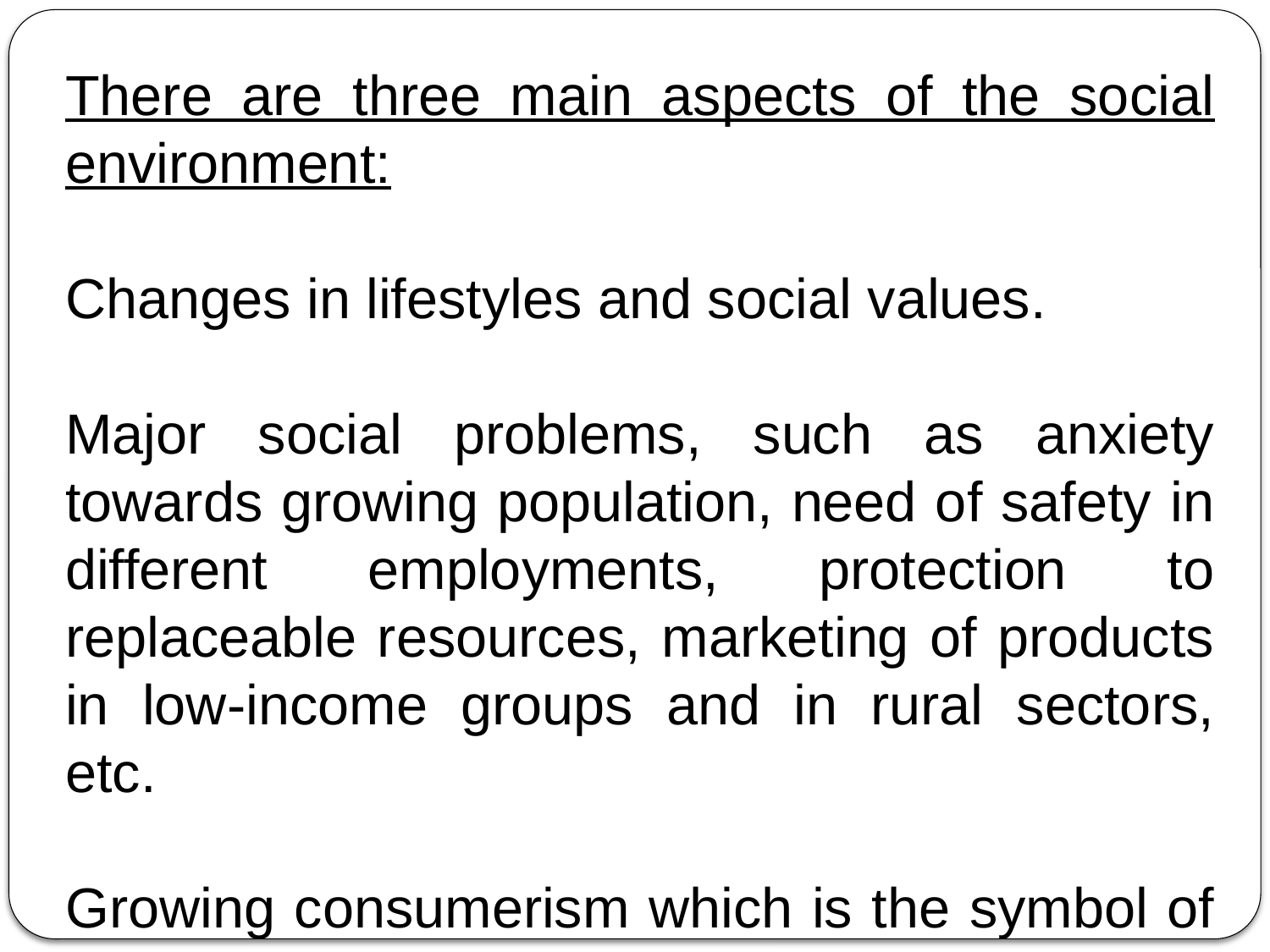

There are three main aspects of the social environment:

Changes in lifestyles and social values.

Major social problems, such as anxiety towards growing population, need of safety in different employments, protection to replaceable resources, marketing of products in low-income groups and in rural sectors, etc.

Growing consumerism which is the symbol of growing consumer dissatisfaction and their increasing desires.